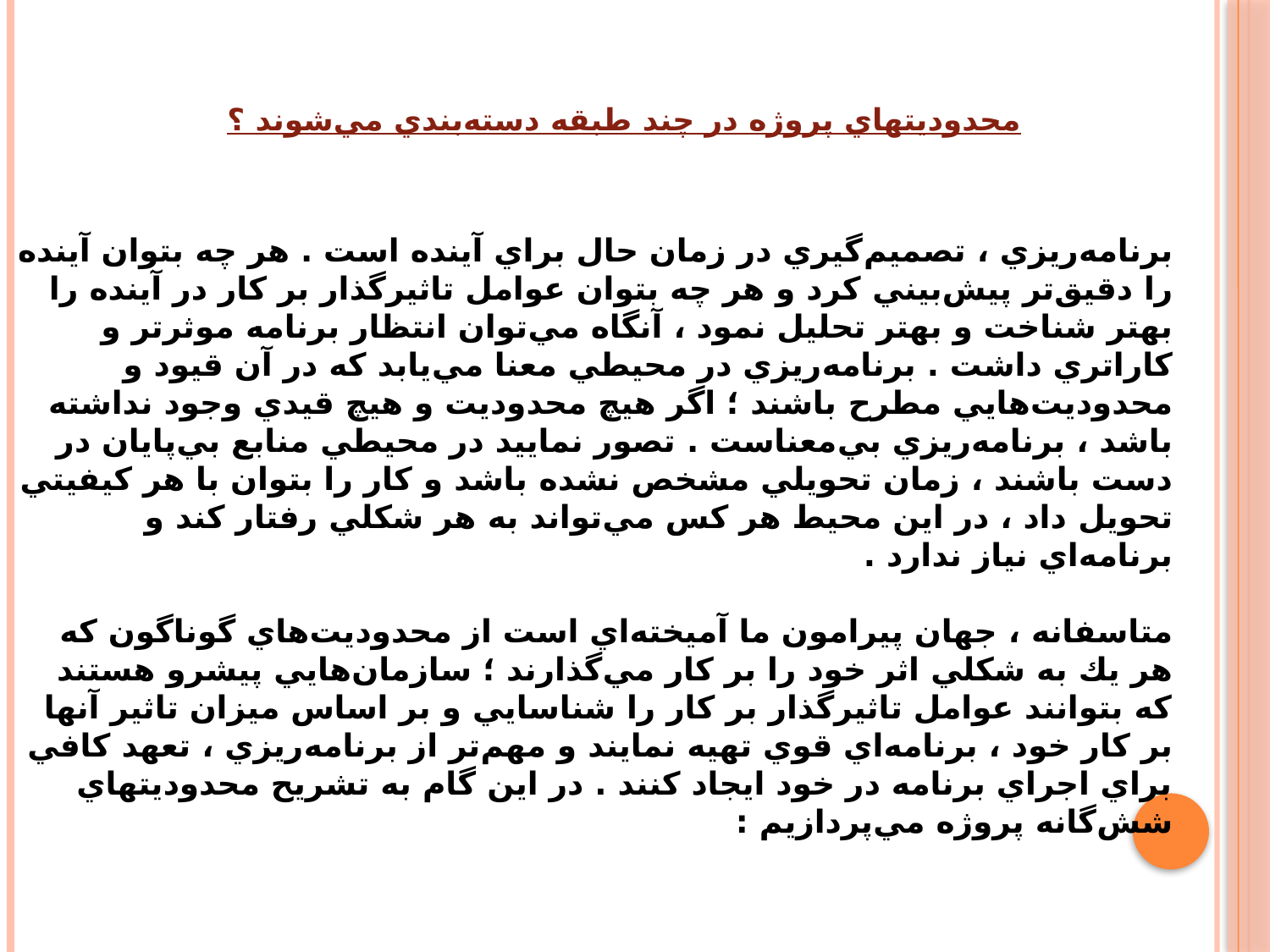

# محدوديتهاي پروژه در چند طبقه دسته‌بندي مي‌شوند ؟
برنامه‌ريزي ، تصميم‌گيري در زمان حال براي آينده است . هر چه بتوان آينده را دقيق‌تر پيش‌بيني ‌كرد و هر چه بتوان عوامل تاثيرگذار بر كار در آينده را بهتر شناخت و بهتر تحليل نمود ، آنگاه مي‌توان انتظار برنامه‌ موثرتر و كاراتري داشت . برنامه‌ريزي در محيطي معنا مي‌يابد كه در آن قيود و محدوديت‌هايي مطرح ‌باشند ؛ اگر هيچ محدوديت و هيچ قيدي وجود نداشته ‌باشد ، برنامه‌ريزي بي‌معناست . تصور نماييد در محيطي منابع بي‌پايان در دست باشند ، زمان تحويلي مشخص ‌نشده‌ باشد و كار را بتوان با هر كيفيتي تحويل ‌داد ، در اين محيط هر كس مي‌تواند به‌ هر شكلي رفتار كند و برنامه‌اي نياز ندارد .
متاسفانه ، جهان پيرامون ما آميخته‌اي است از محدوديت‌هاي گوناگون كه هر يك به شكلي اثر خود را بر كار مي‌گذارند ؛ سازمان‌هايي پيشرو هستند كه بتوانند عوامل تاثيرگذار بر كار را شناسايي و بر اساس ميزان تاثير آنها بر كار خود ، برنامه‌اي قوي تهيه‌ نمايند و مهم‌تر از برنامه‌ريزي ، تعهد كافي براي اجراي برنامه در خود ايجاد كنند . در اين گام به تشريح محدوديتهاي شش‌گانه پروژه مي‌پردازيم :